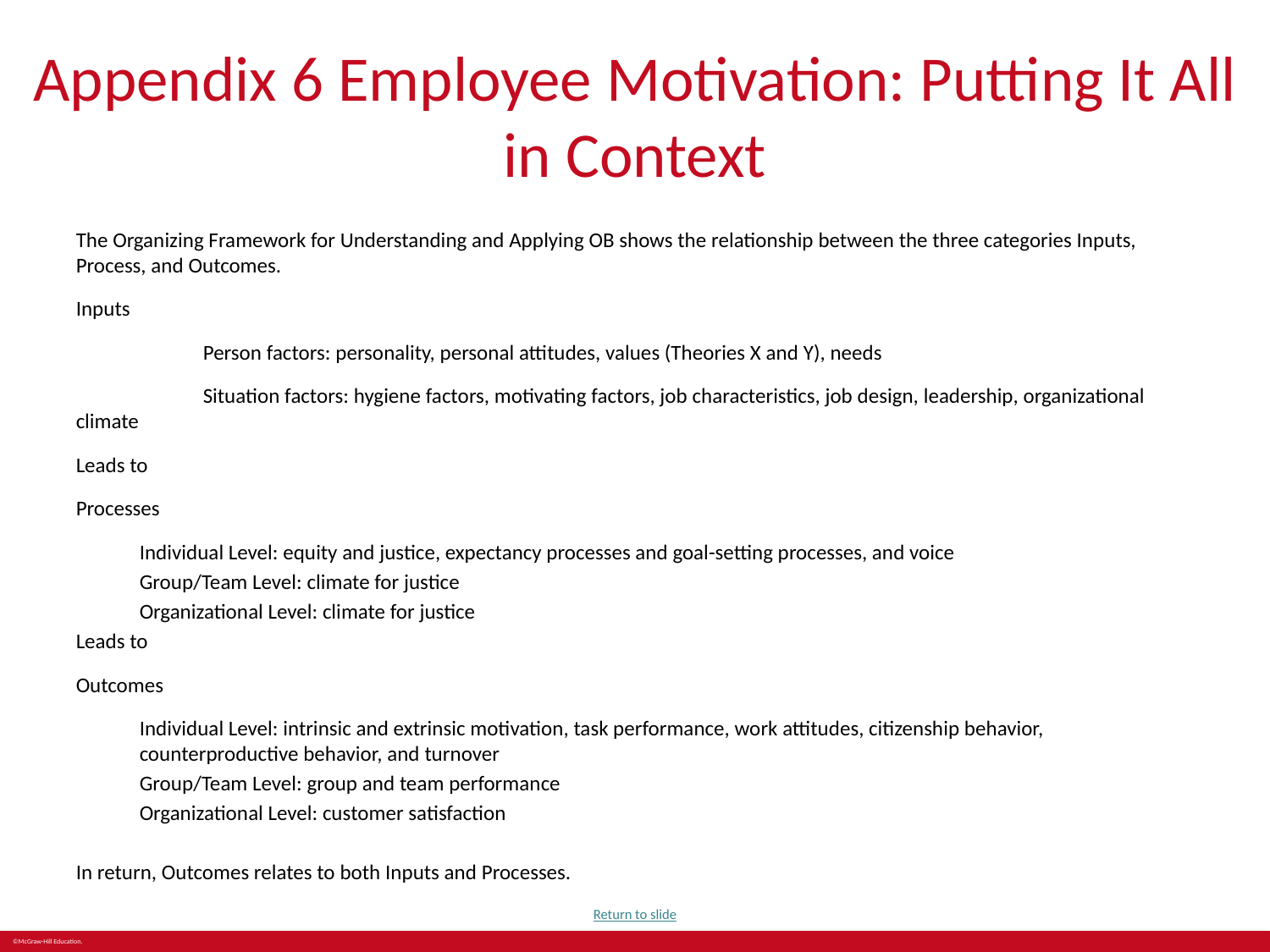

# Appendix 6 Employee Motivation: Putting It All in Context
The Organizing Framework for Understanding and Applying OB shows the relationship between the three categories Inputs, Process, and Outcomes.
Inputs
	Person factors: personality, personal attitudes, values (Theories X and Y), needs
	Situation factors: hygiene factors, motivating factors, job characteristics, job design, leadership, organizational climate
Leads to
Processes
Individual Level: equity and justice, expectancy processes and goal-setting processes, and voice
Group/Team Level: climate for justice
Organizational Level: climate for justice
Leads to
Outcomes
Individual Level: intrinsic and extrinsic motivation, task performance, work attitudes, citizenship behavior, counterproductive behavior, and turnover
Group/Team Level: group and team performance
Organizational Level: customer satisfaction

In return, Outcomes relates to both Inputs and Processes.
Return to slide